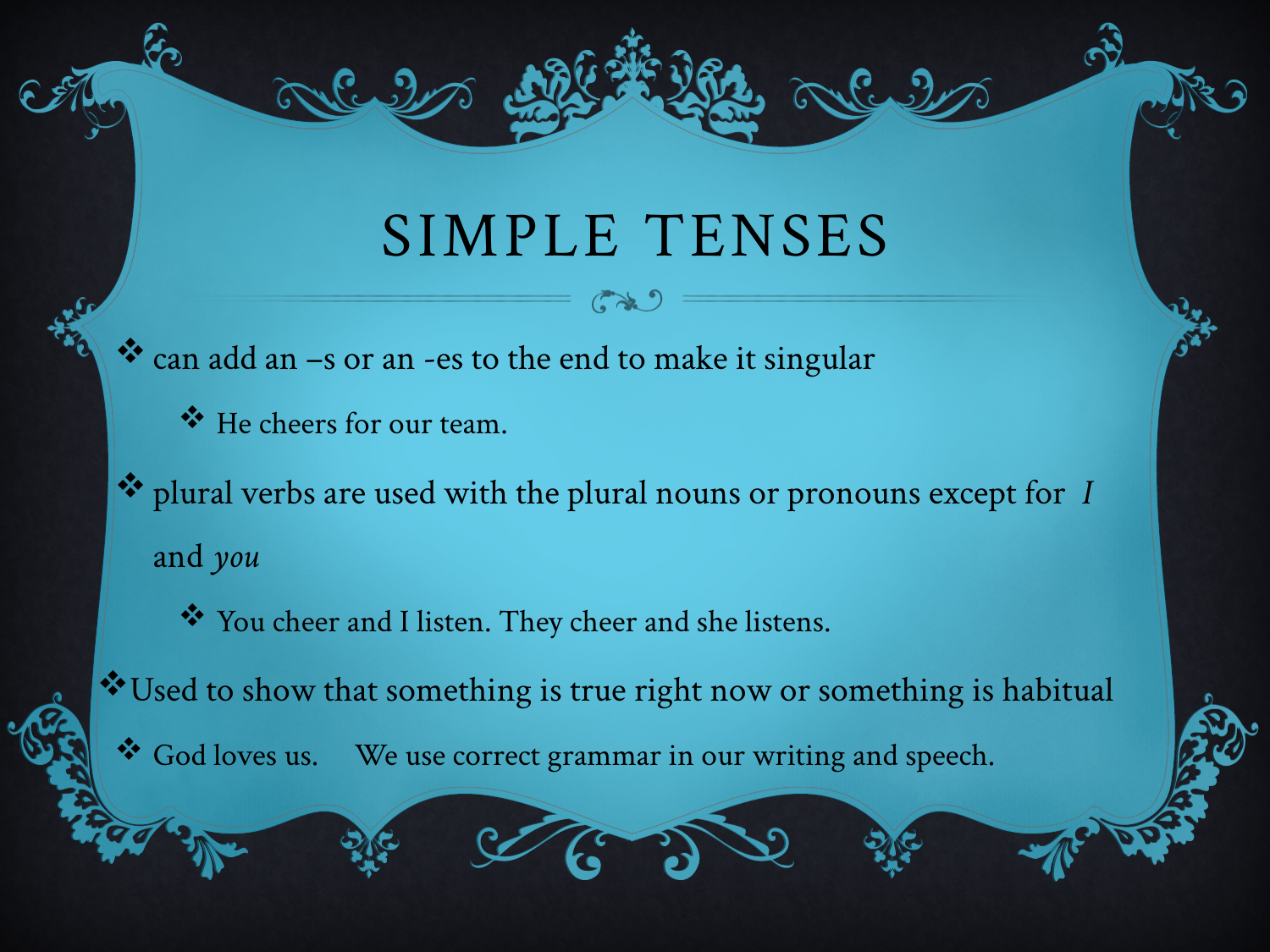

# Simple tenses
can add an –s or an -es to the end to make it singular
He cheers for our team.
plural verbs are used with the plural nouns or pronouns except for  I        and you
You cheer and I listen. They cheer and she listens.
Used to show that something is true right now or something is habitual
God loves us.     We use correct grammar in our writing and speech.